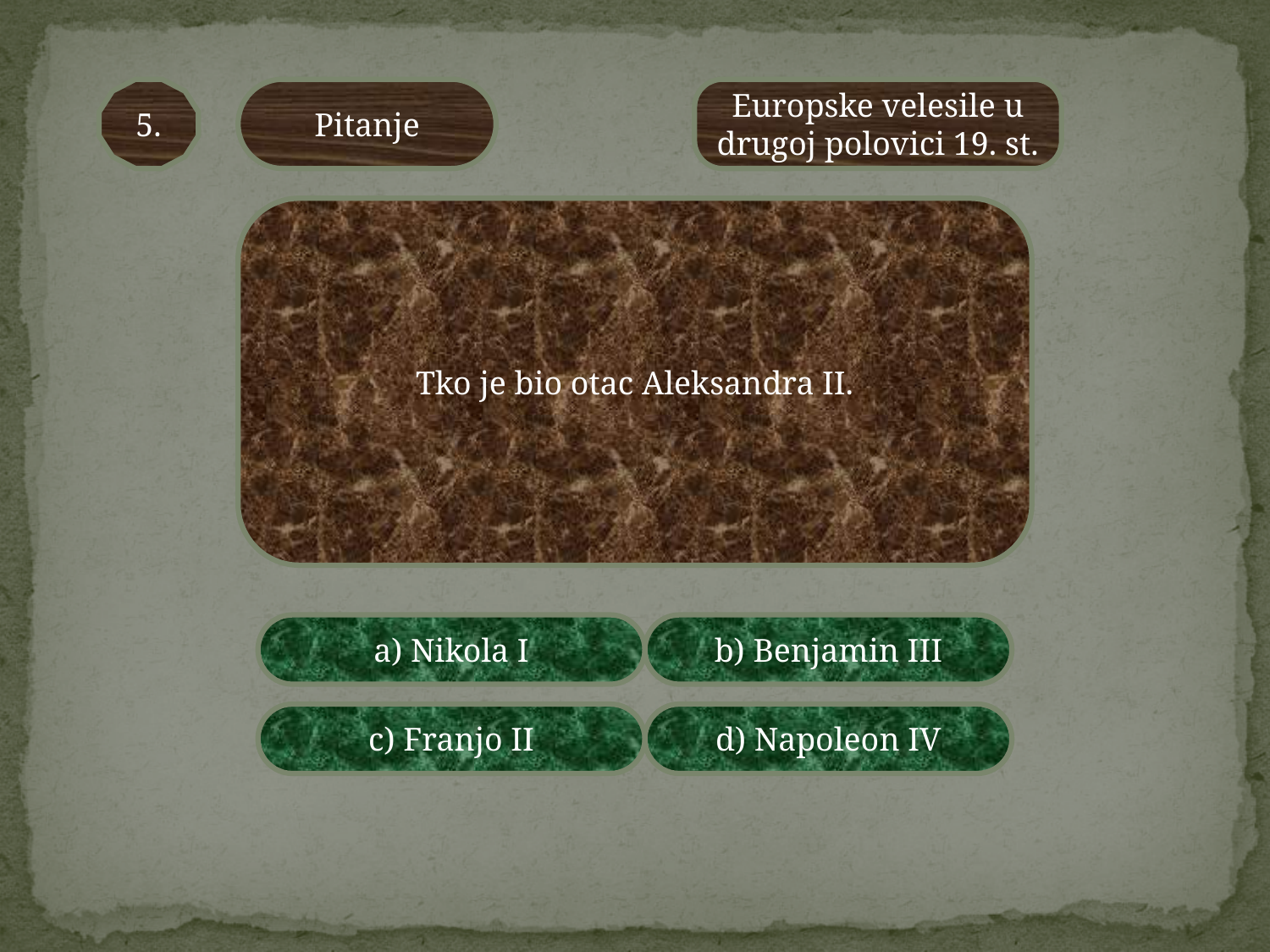

5.
Pitanje
Europske velesile u drugoj polovici 19. st.
Tko je bio otac Aleksandra II.
a) Nikola I
b) Benjamin III
c) Franjo II
d) Napoleon IV